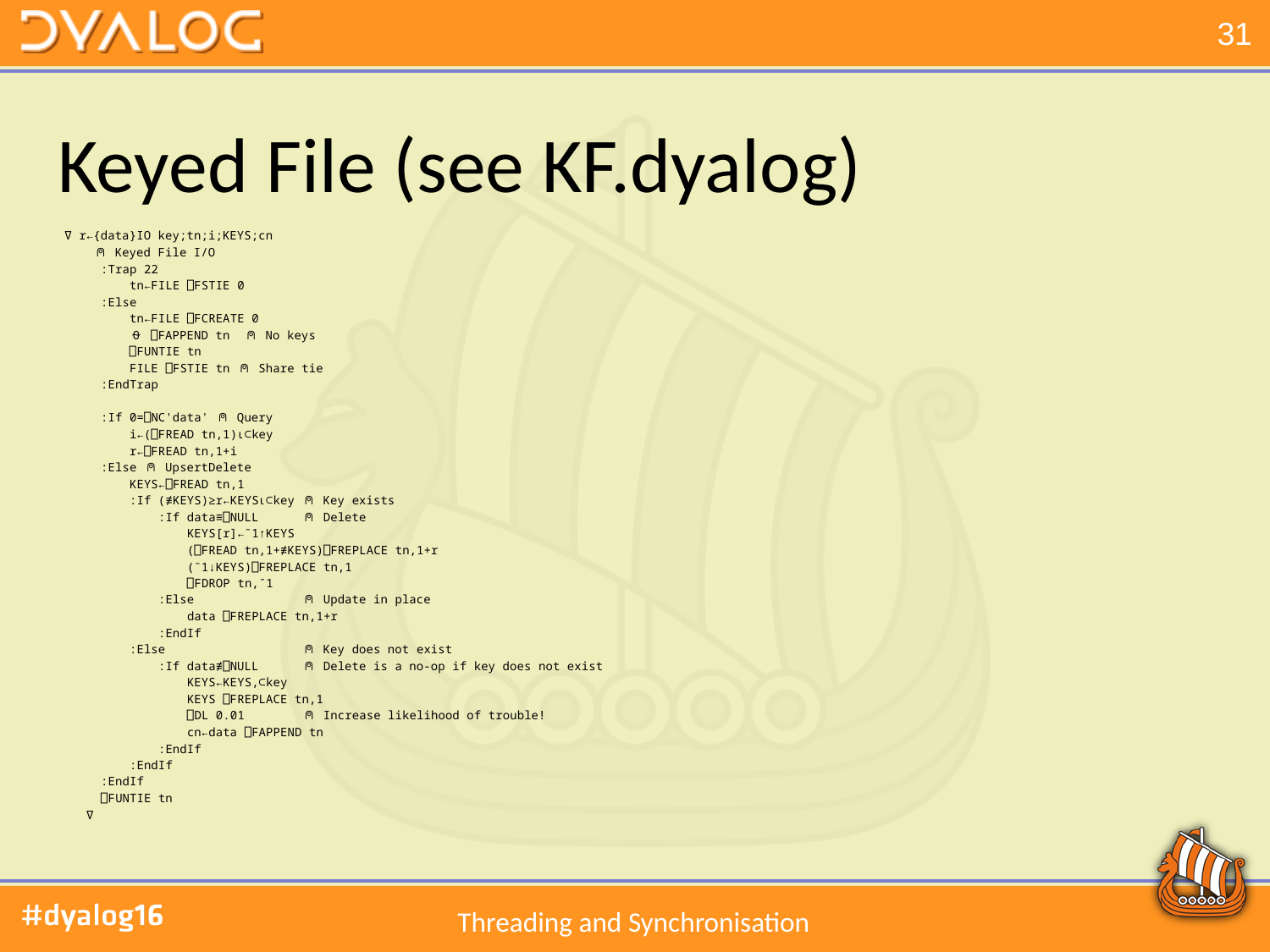

# Keyed File (see KF.dyalog)
 ∇ r←{data}IO key;tn;i;KEYS;cn
     ⍝ Keyed File I/O
      :Trap 22
          tn←FILE ⎕FSTIE 0
      :Else
          tn←FILE ⎕FCREATE 0
          ⍬ ⎕FAPPEND tn  ⍝ No keys
          ⎕FUNTIE tn
          FILE ⎕FSTIE tn ⍝ Share tie
      :EndTrap

      :If 0=⎕NC'data' ⍝ Query
          i←(⎕FREAD tn,1)⍳⊂key
          r←⎕FREAD tn,1+i
      :Else ⍝ UpsertDelete
          KEYS←⎕FREAD tn,1
          :If (≢KEYS)≥r←KEYS⍳⊂key ⍝ Key exists
              :If data≡⎕NULL      ⍝ Delete
                  KEYS[r]←¯1↑KEYS
                  (⎕FREAD tn,1+≢KEYS)⎕FREPLACE tn,1+r
                  (¯1↓KEYS)⎕FREPLACE tn,1
                  ⎕FDROP tn,¯1
              :Else               ⍝ Update in place
                  data ⎕FREPLACE tn,1+r
              :EndIf
          :Else                   ⍝ Key does not exist
              :If data≢⎕NULL      ⍝ Delete is a no-op if key does not exist
                  KEYS←KEYS,⊂key
                  KEYS ⎕FREPLACE tn,1
                  ⎕DL 0.01        ⍝ Increase likelihood of trouble!
                  cn←data ⎕FAPPEND tn
              :EndIf
          :EndIf
      :EndIf
      ⎕FUNTIE tn
    ∇
Threading and Synchronisation